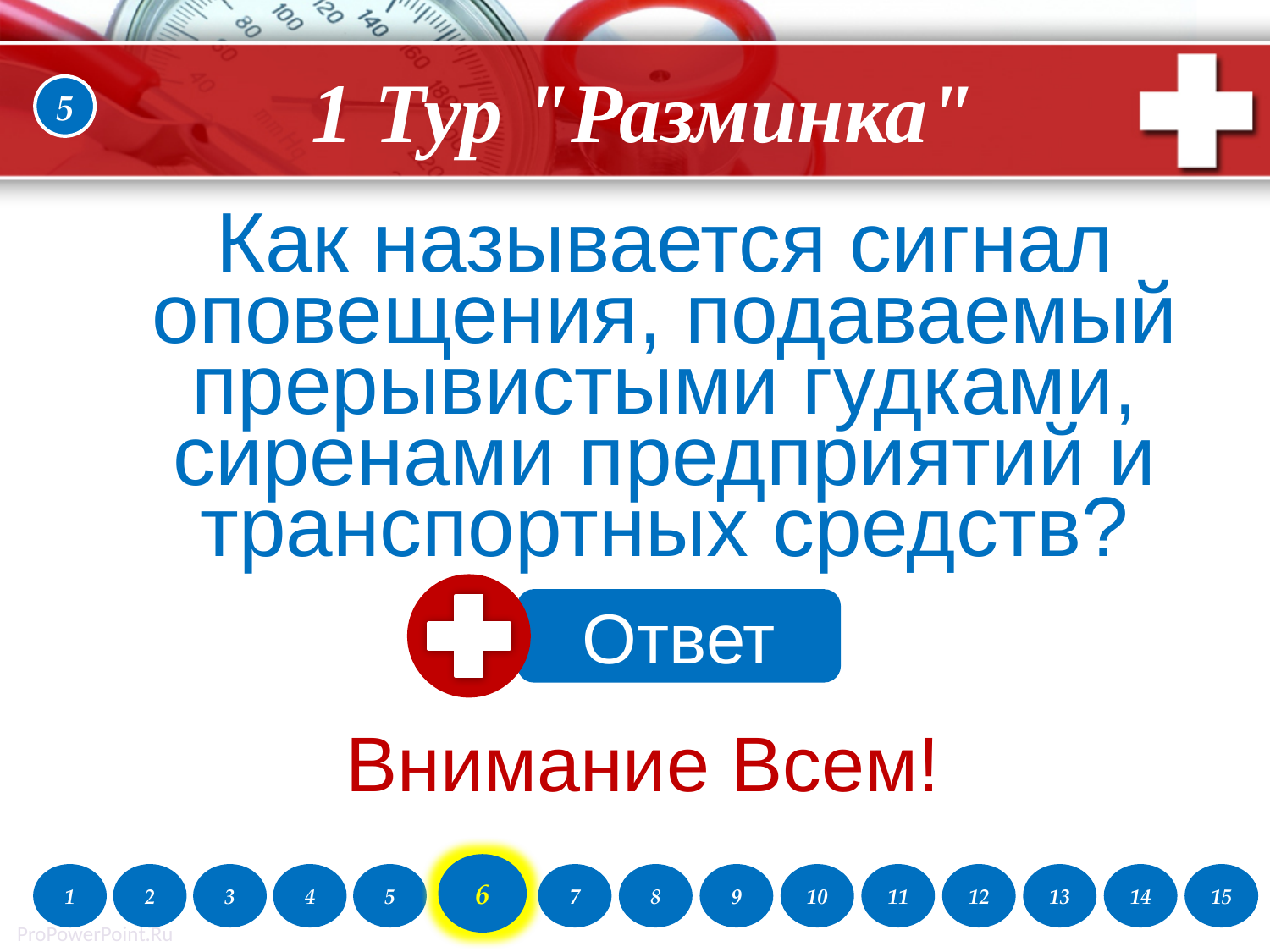

1 Тур "Разминка"
5
Как называется сигнал оповещения, подаваемый прерывистыми гудками, сиренами предприятий и транспортных средств?

Ответ
Внимание Всем!
6
1
2
3
4
5
7
8
9
10
11
12
13
14
15